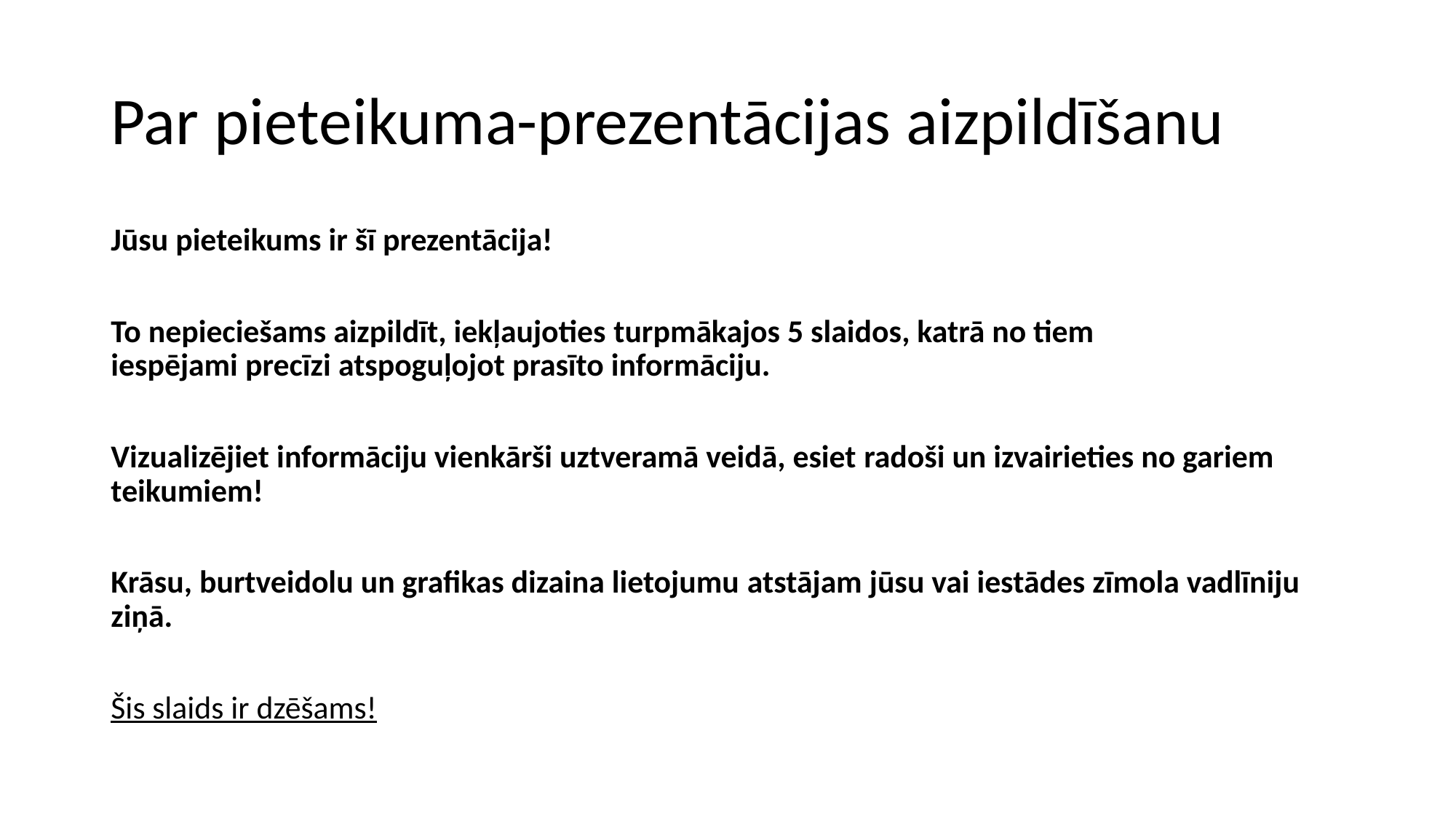

# Par pieteikuma-prezentācijas aizpildīšanu
Jūsu pieteikums ir šī prezentācija!

To nepieciešams aizpildīt, iekļaujoties turpmākajos 5 slaidos, katrā no tiem iespējami precīzi atspoguļojot prasīto informāciju.

Vizualizējiet informāciju vienkārši uztveramā veidā, esiet radoši un izvairieties no gariem teikumiem!

Krāsu, burtveidolu un grafikas dizaina lietojumu atstājam jūsu vai iestādes zīmola vadlīniju ziņā.

Šis slaids ir dzēšams!